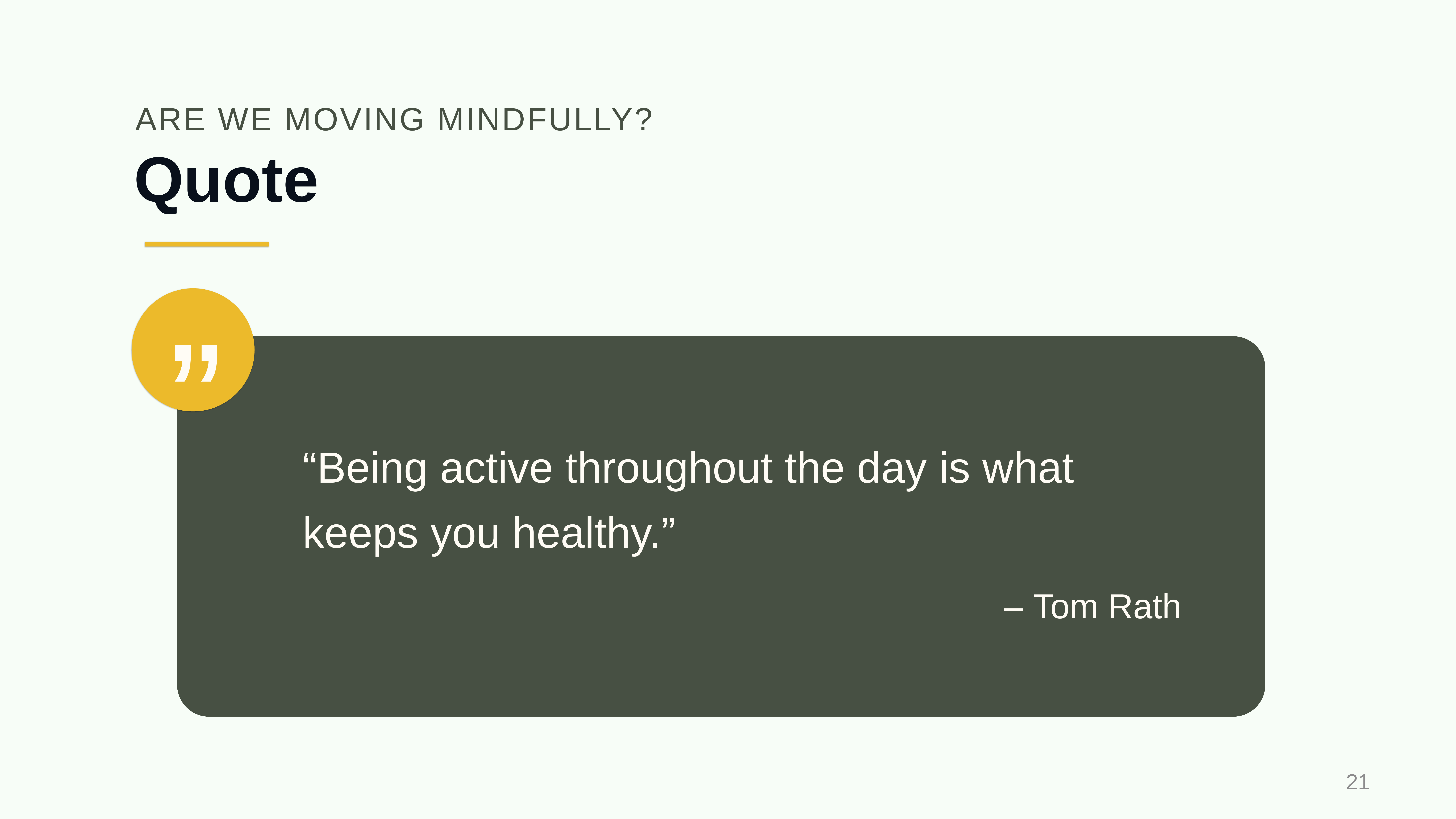

ARE WE MOVING MINDFULLY?
# Quote

”

“Being active throughout the day is what keeps you healthy.”
– Tom Rath
21